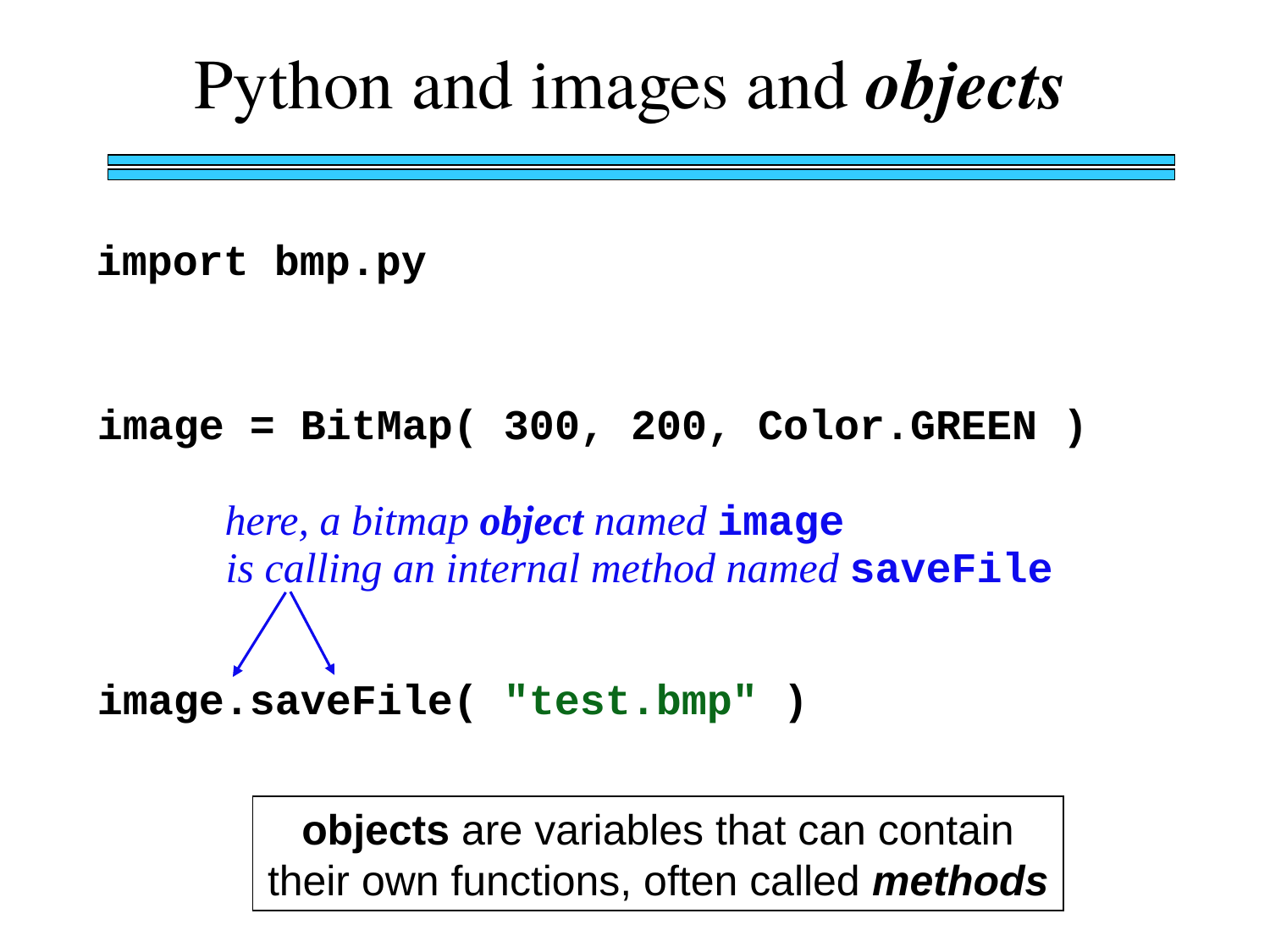

Python and images and objects

import bmp.py
image = BitMap( 300, 200, Color.GREEN )
here, a bitmap object named image
is calling an internal method named saveFile

image.saveFile( "test.bmp" )
objects are variables that can contain their own functions, often called methods